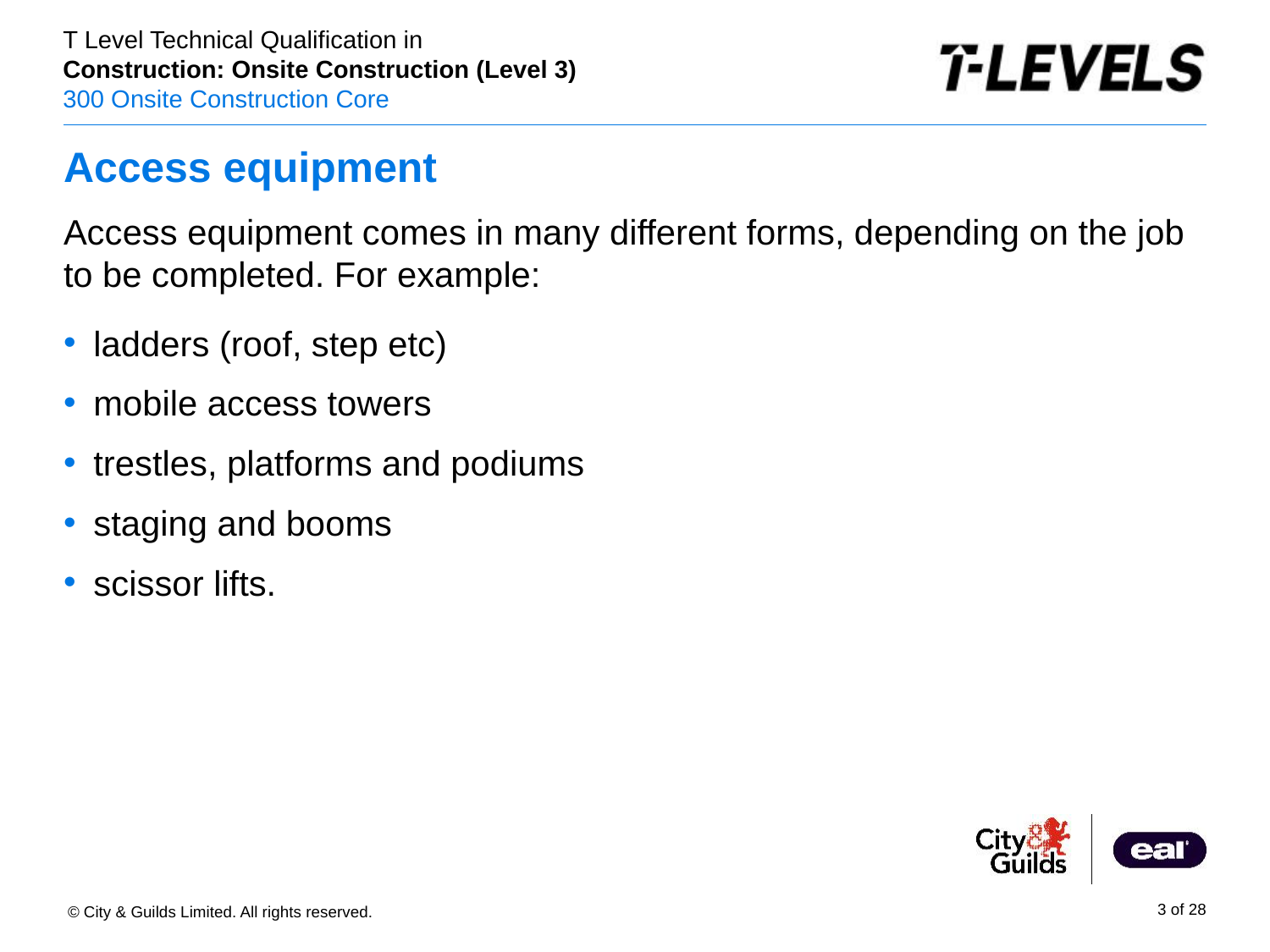

# Access equipment
Access equipment comes in many different forms, depending on the job to be completed. For example:
ladders (roof, step etc)
mobile access towers
trestles, platforms and podiums
staging and booms
scissor lifts.